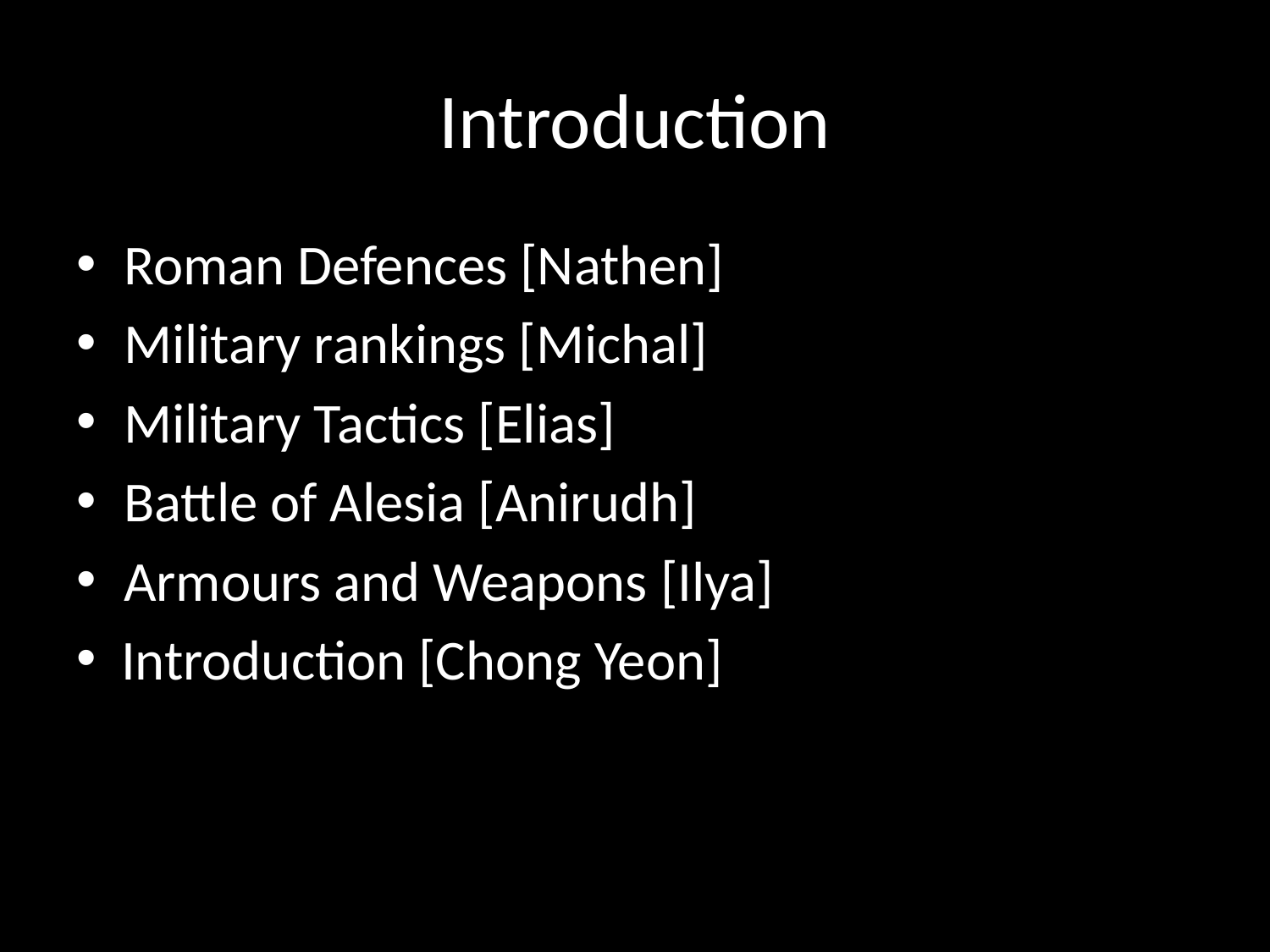

# Introduction
Roman Defences [Nathen]
Military rankings [Michal]
Military Tactics [Elias]
Battle of Alesia [Anirudh]
Armours and Weapons [Ilya]
  Introduction [Chong Yeon]